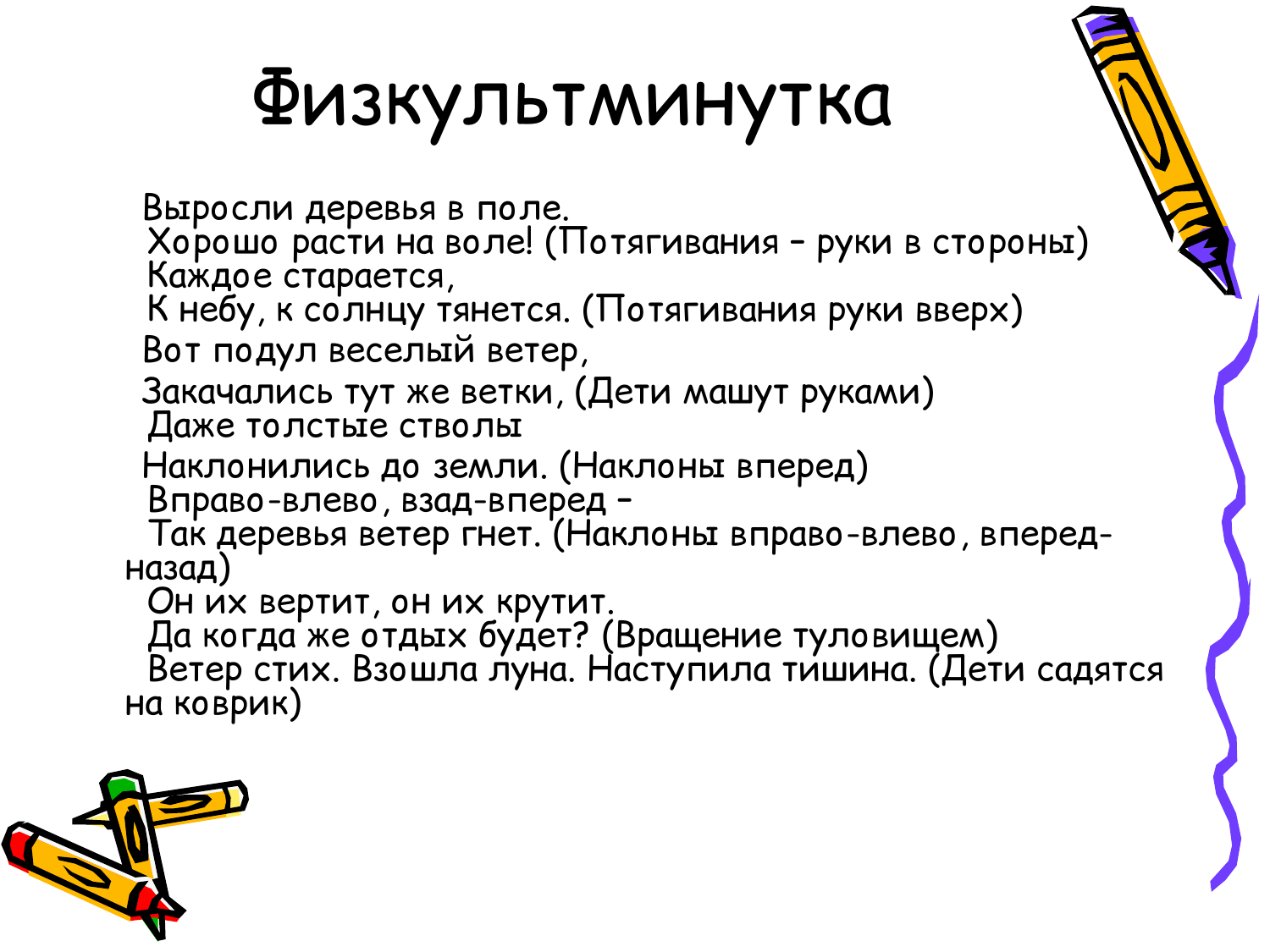

# Физкультминутка
      Выросли деревья в поле.
  Хорошо расти на воле! (Потягивания – руки в стороны)
  Каждое старается,
  К небу, к солнцу тянется. (Потягивания руки вверх)
      Вот подул веселый ветер,
      Закачались тут же ветки, (Дети машут руками)
  Даже толстые стволы
      Наклонились до земли. (Наклоны вперед)
  Вправо-влево, взад-вперед –
  Так деревья ветер гнет. (Наклоны вправо-влево, вперед-назад)
  Он их вертит, он их крутит.
  Да когда же отдых будет? (Вращение туловищем)
  Ветер стих. Взошла луна. Наступила тишина. (Дети садятся на коврик)